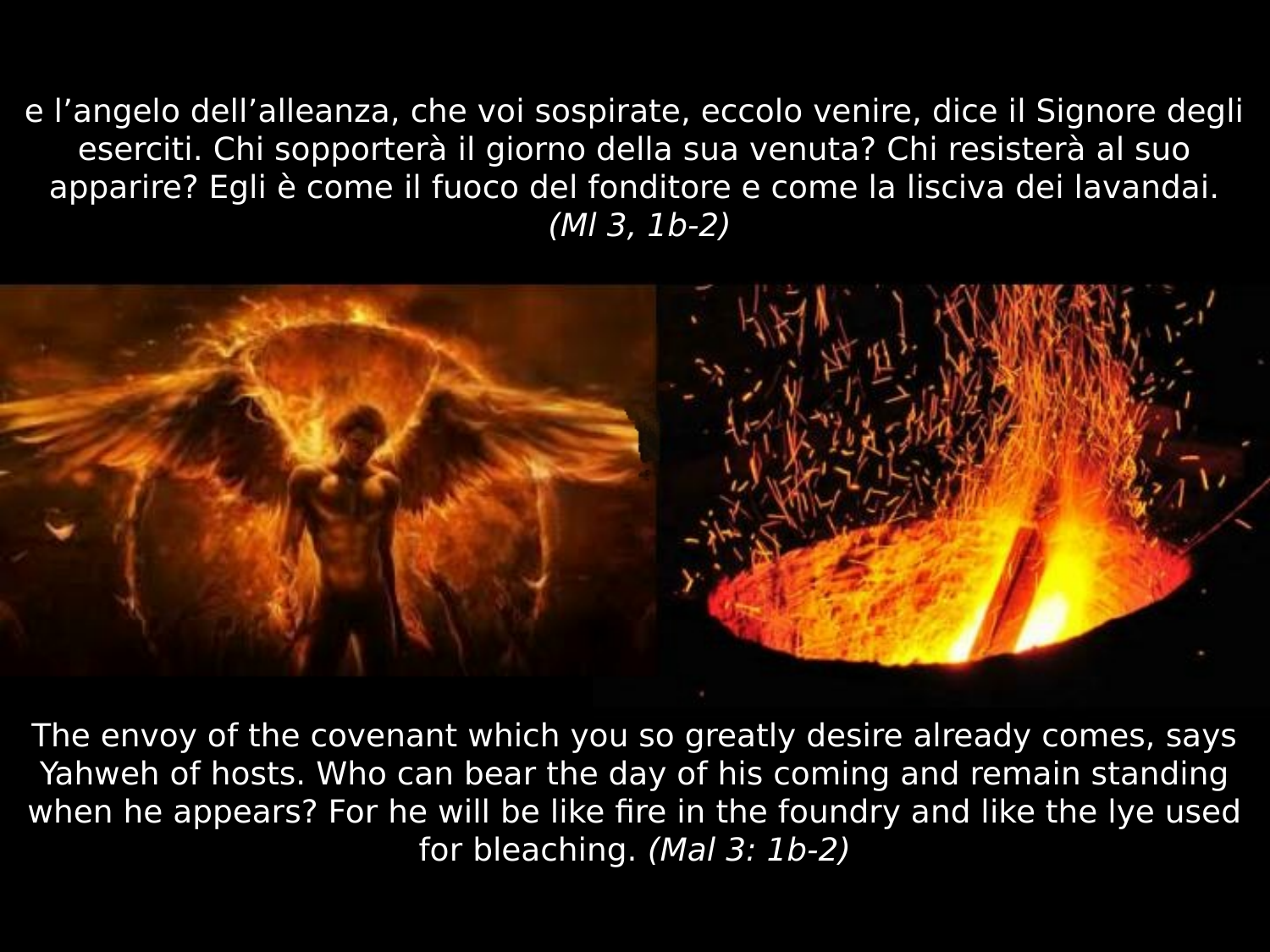

#
e l’angelo dell’alleanza, che voi sospirate, eccolo venire, dice il Signore degli eserciti. Chi sopporterà il giorno della sua venuta? Chi resisterà al suo apparire? Egli è come il fuoco del fonditore e come la lisciva dei lavandai.
 (Ml 3, 1b-2)
The envoy of the covenant which you so greatly desire already comes, says Yahweh of hosts. Who can bear the day of his coming and remain standing when he appears? For he will be like fire in the foundry and like the lye used for bleaching. (Mal 3: 1b-2)